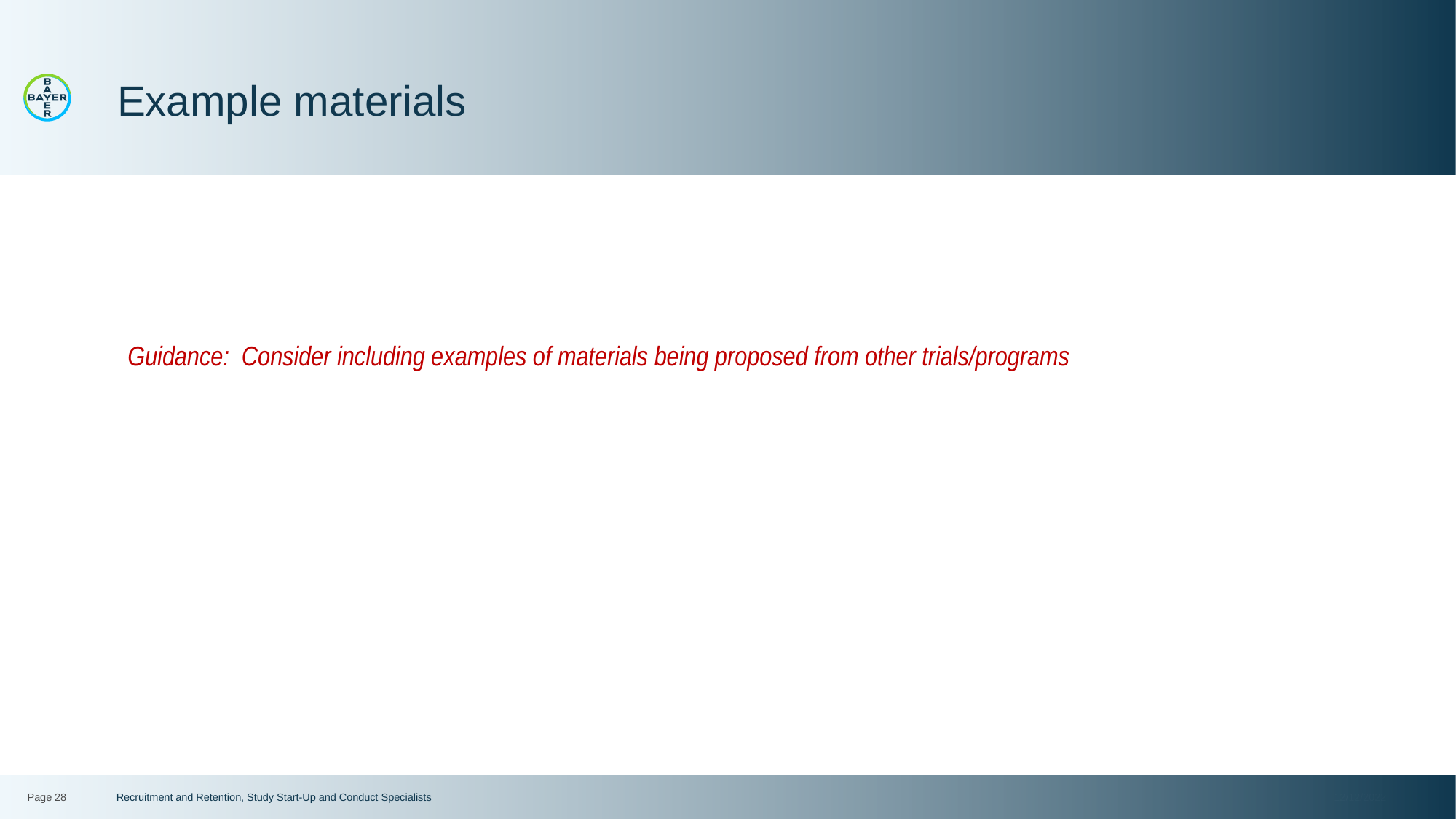

# Example materials

Guidance:  Consider including examples of materials being proposed from other trials/programs

Page 28
Recruitment and Retention, Study Start-Up and Conduct Specialists
12/12/2022